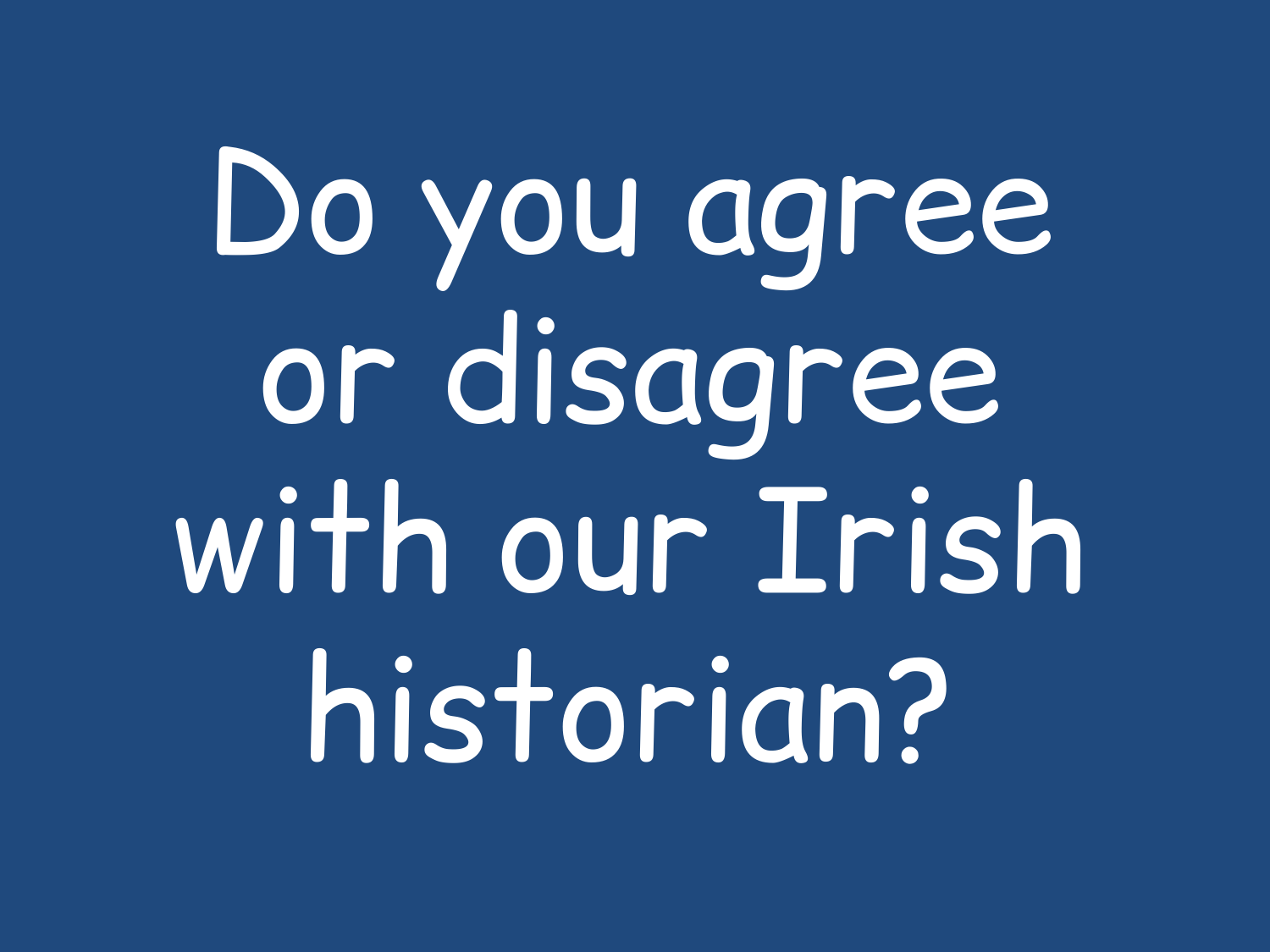

Do you agree or disagree with our Irish historian?